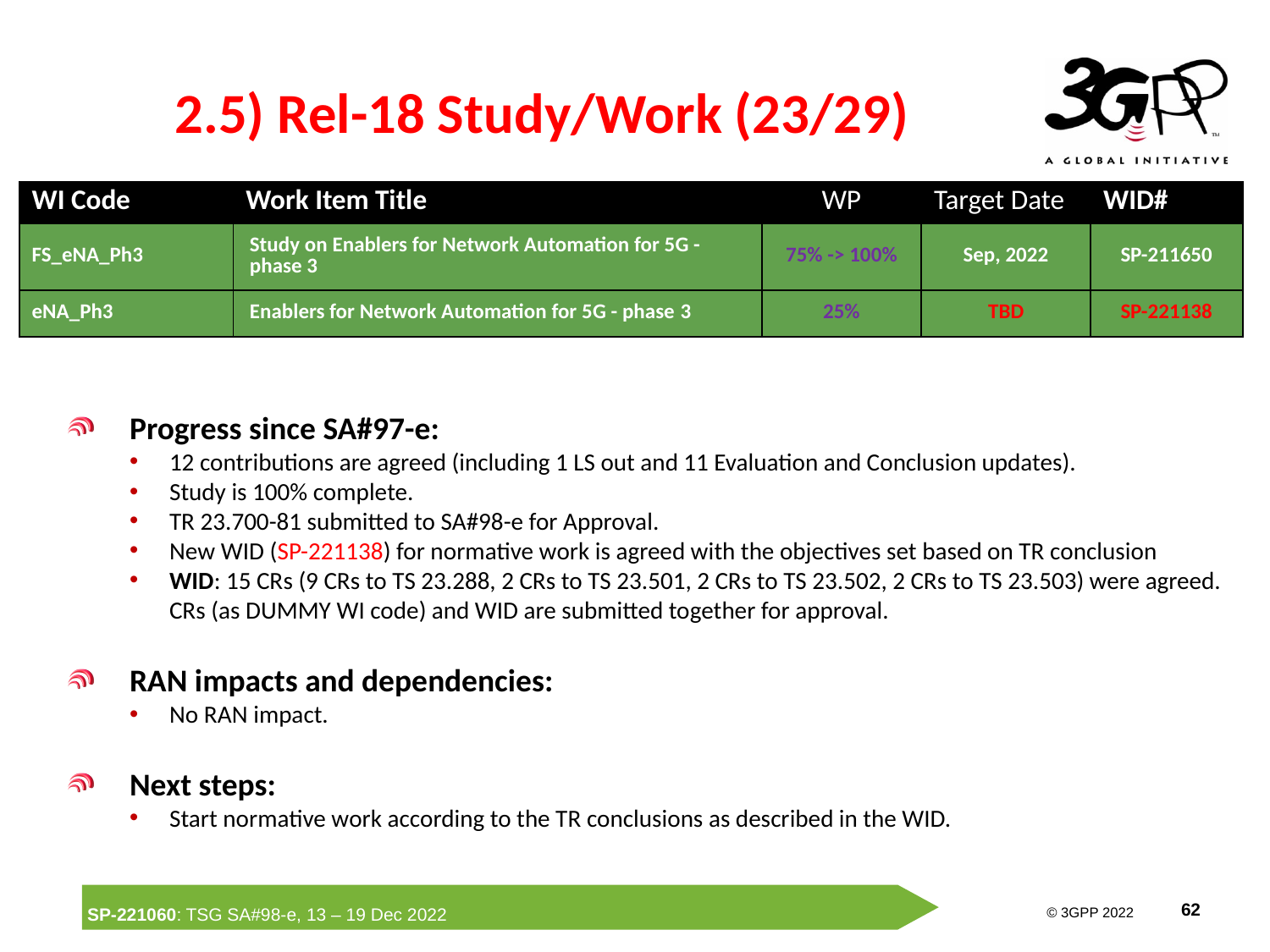

# 2.5) Rel-18 Study/Work (23/29)
| WI Code | Work Item Title | WP | Target Date | WID# |
| --- | --- | --- | --- | --- |
| FS\_eNA\_Ph3 | Study on Enablers for Network Automation for 5G - phase 3 | 75% -> 100% | Sep, 2022 | SP-211650 |
| eNA\_Ph3 | Enablers for Network Automation for 5G - phase 3 | 25% | TBD | SP-221138 |
Progress since SA#97-e:
12 contributions are agreed (including 1 LS out and 11 Evaluation and Conclusion updates).
Study is 100% complete.
TR 23.700-81 submitted to SA#98-e for Approval.
New WID (SP-221138) for normative work is agreed with the objectives set based on TR conclusion
WID: 15 CRs (9 CRs to TS 23.288, 2 CRs to TS 23.501, 2 CRs to TS 23.502, 2 CRs to TS 23.503) were agreed. CRs (as DUMMY WI code) and WID are submitted together for approval.

RAN impacts and dependencies:
No RAN impact.

Next steps:
Start normative work according to the TR conclusions as described in the WID.